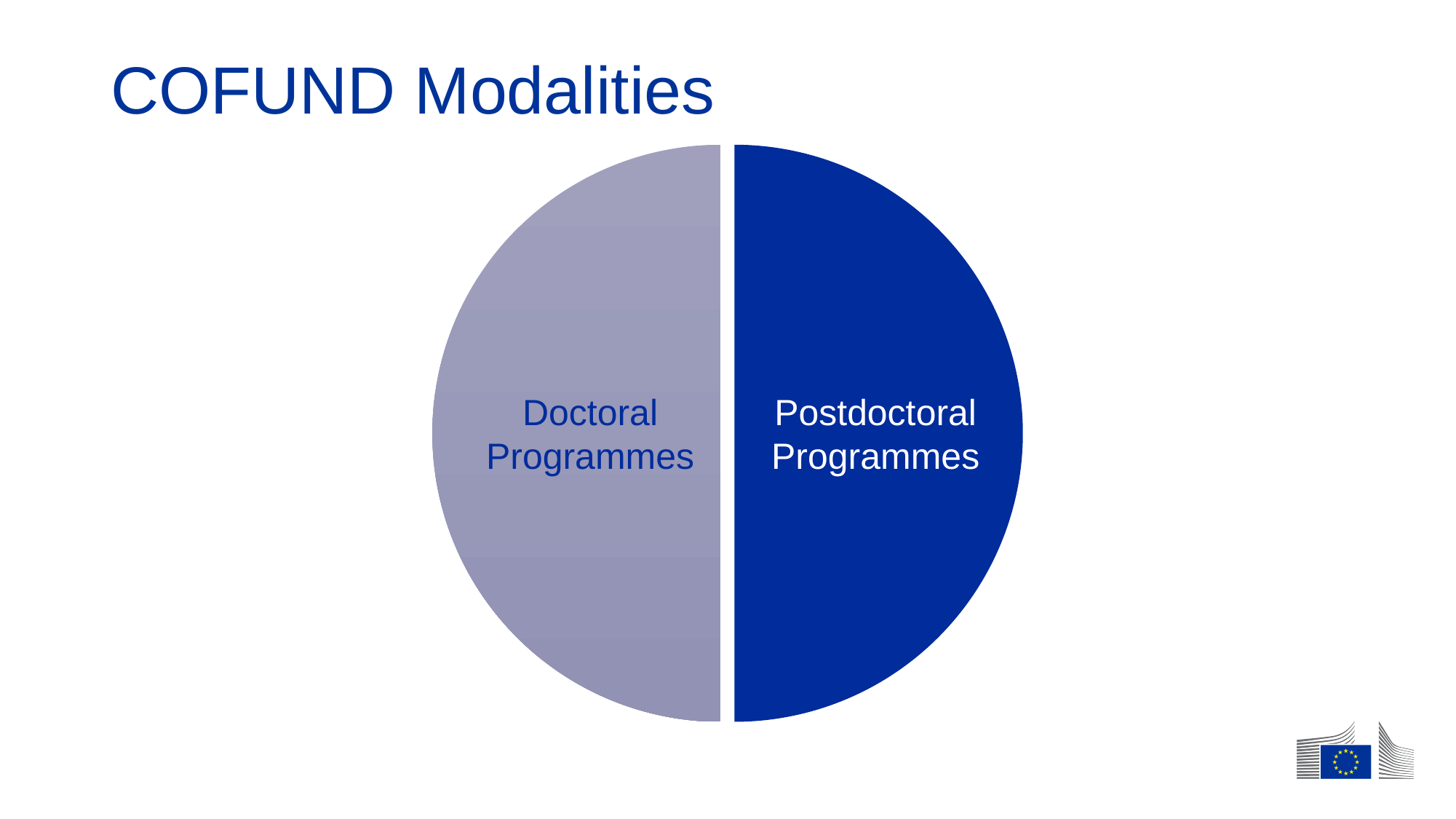

# COFUND Modalities

Doctoral Programmes
Postdoctoral Programmes